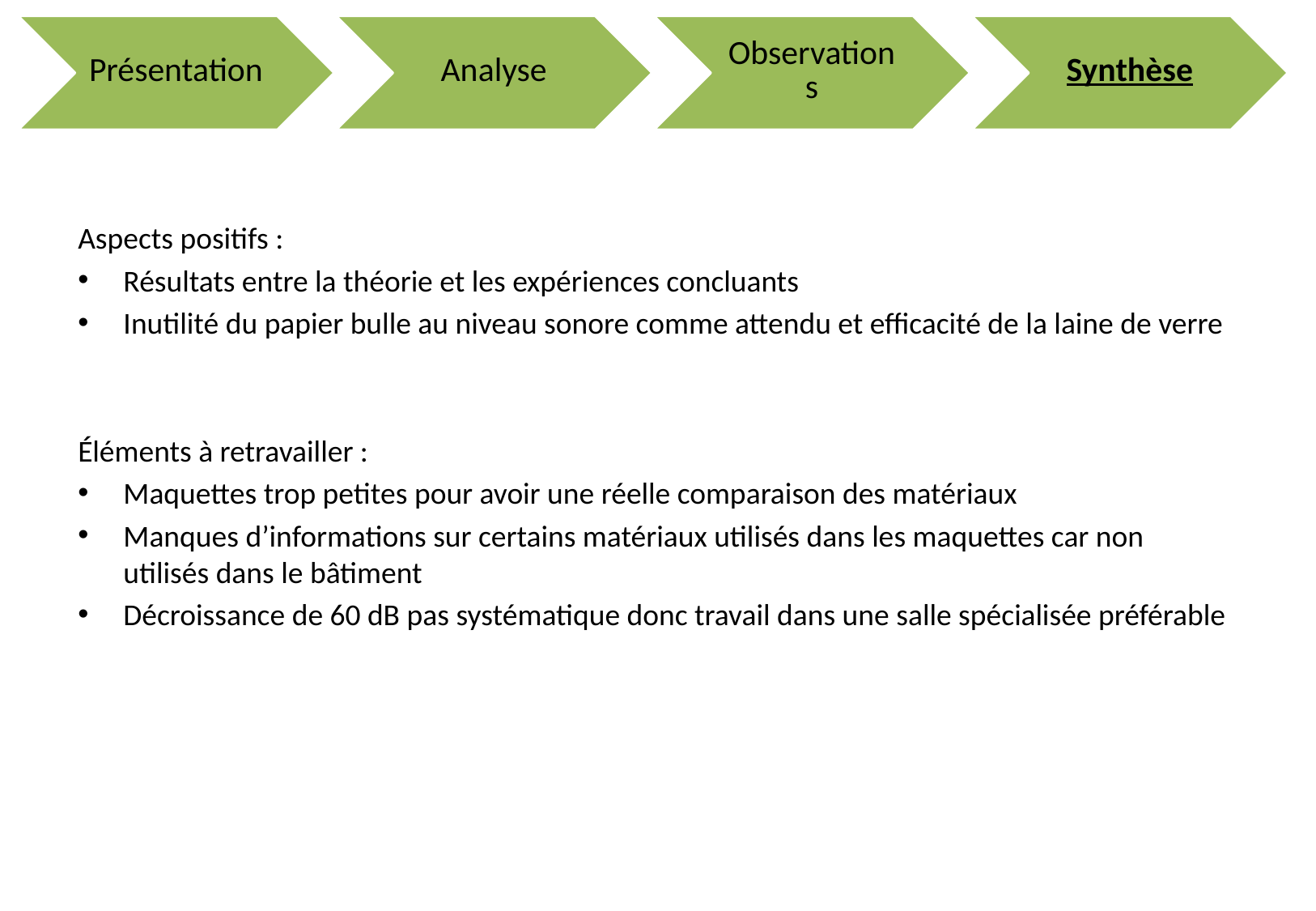

Présentation
Observations
Synthèse
Analyse
Aspects positifs :
Résultats entre la théorie et les expériences concluants
Inutilité du papier bulle au niveau sonore comme attendu et efficacité de la laine de verre

Éléments à retravailler :
Maquettes trop petites pour avoir une réelle comparaison des matériaux
Manques d’informations sur certains matériaux utilisés dans les maquettes car non utilisés dans le bâtiment
Décroissance de 60 dB pas systématique donc travail dans une salle spécialisée préférable